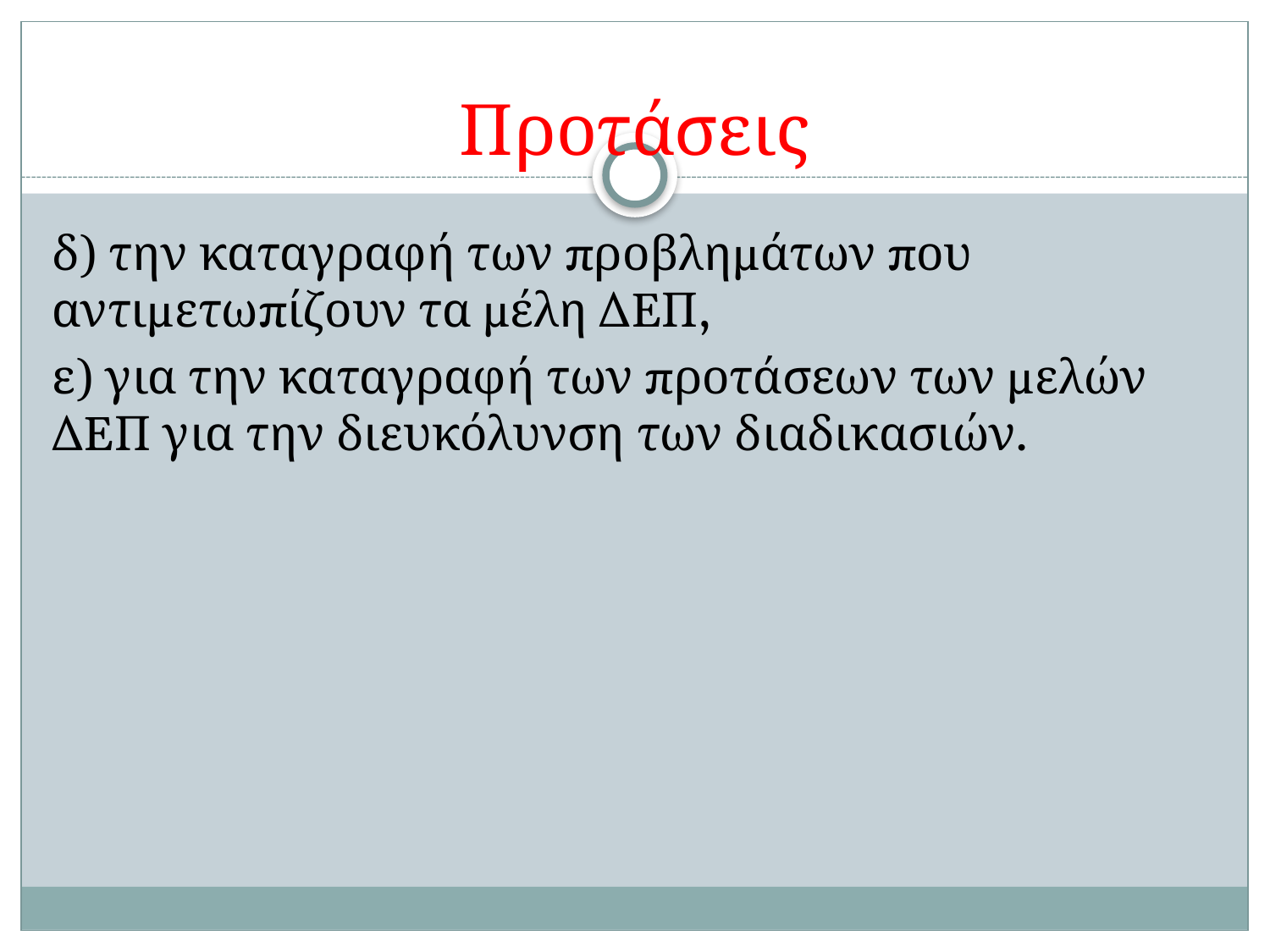

# Προτάσεις
δ) την καταγραφή των προβλημάτων που αντιμετωπίζουν τα μέλη ΔΕΠ,
ε) για την καταγραφή των προτάσεων των μελών ΔΕΠ για την διευκόλυνση των διαδικασιών.